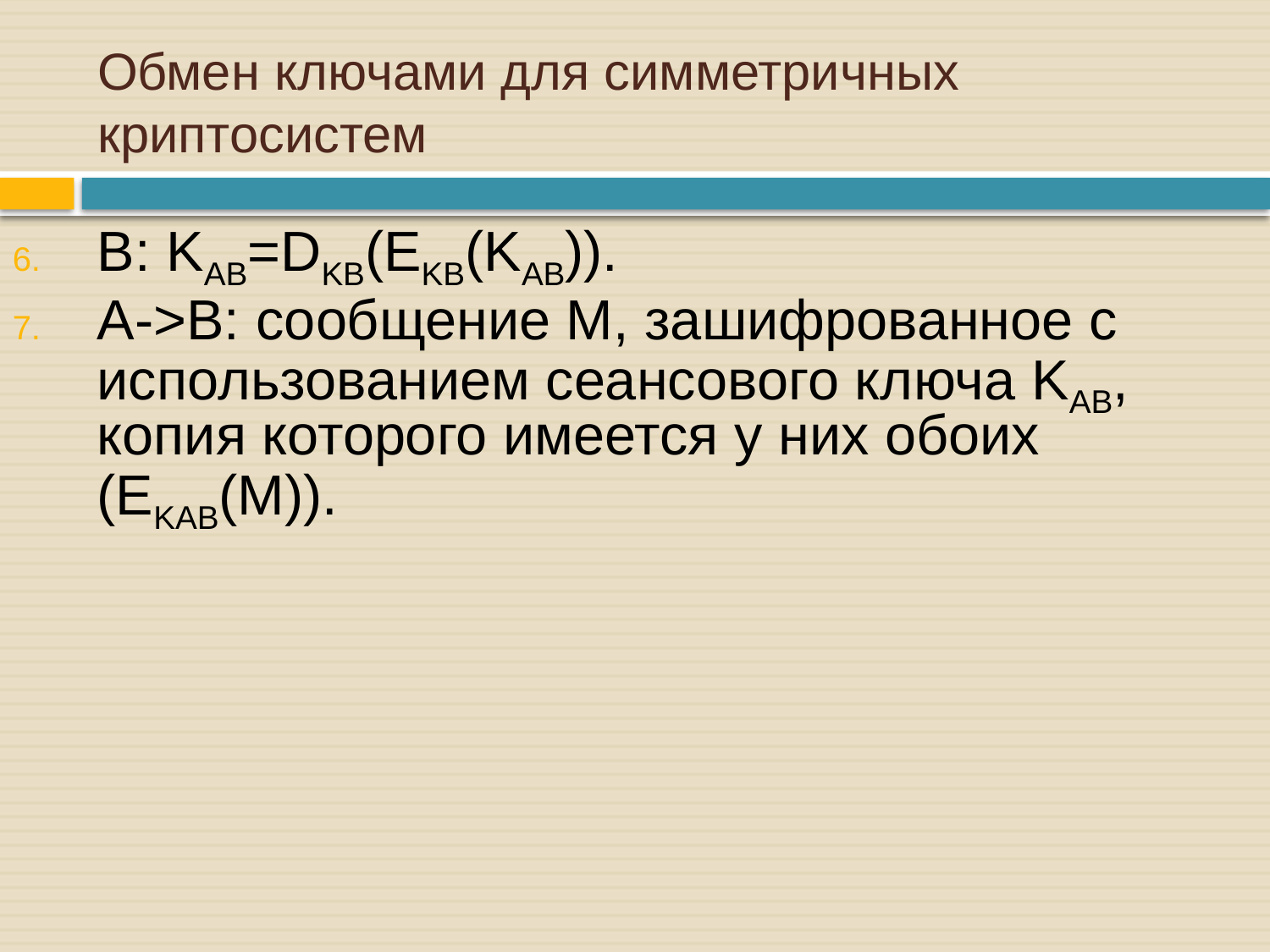

# Обмен ключами для симметричных криптосистем
B: KAB=DKB(EKB(KAB)).
A->B: сообщение M, зашифрованное с использованием сеансового ключа KAB, копия которого имеется у них обоих (EKAB(M)).